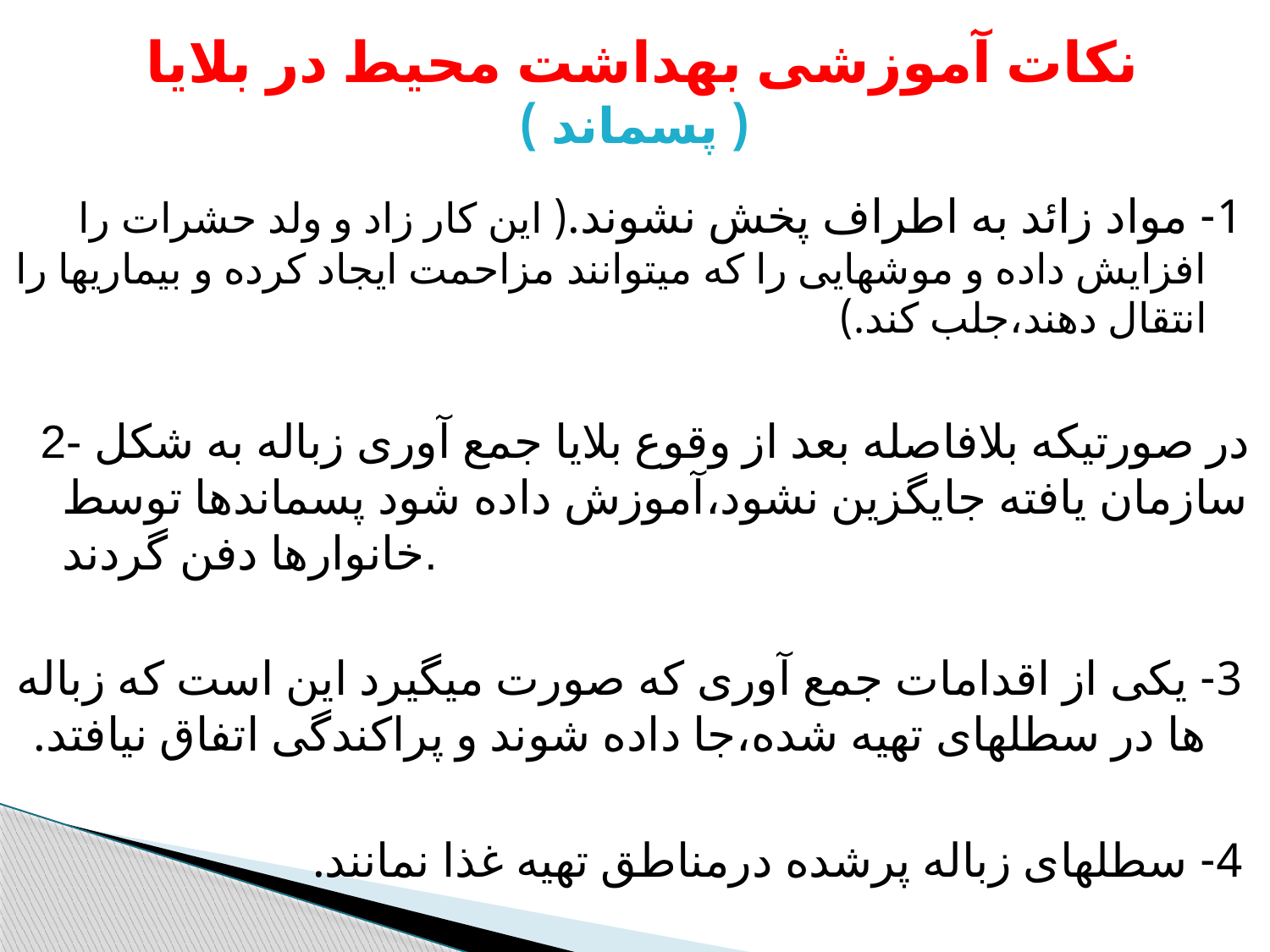

# نکات آموزشی بهداشت محیط در بلایا ( پسماند )
1- مواد زائد به اطراف پخش نشوند.( این کار زاد و ولد حشرات را افزایش داده و موشهایی را که میتوانند مزاحمت ایجاد کرده و بیماریها را انتقال دهند،جلب کند.)

 2- در صورتیکه بلافاصله بعد از وقوع بلایا جمع آوری زباله به شکل سازمان یافته جایگزین نشود،آموزش داده شود پسماندها توسط خانوارها دفن گردند.

3- یکی از اقدامات جمع آوری که صورت میگیرد این است که زباله ها در سطلهای تهیه شده،جا داده شوند و پراکندگی اتفاق نیافتد.

4- سطلهای زباله پرشده درمناطق تهیه غذا نمانند.